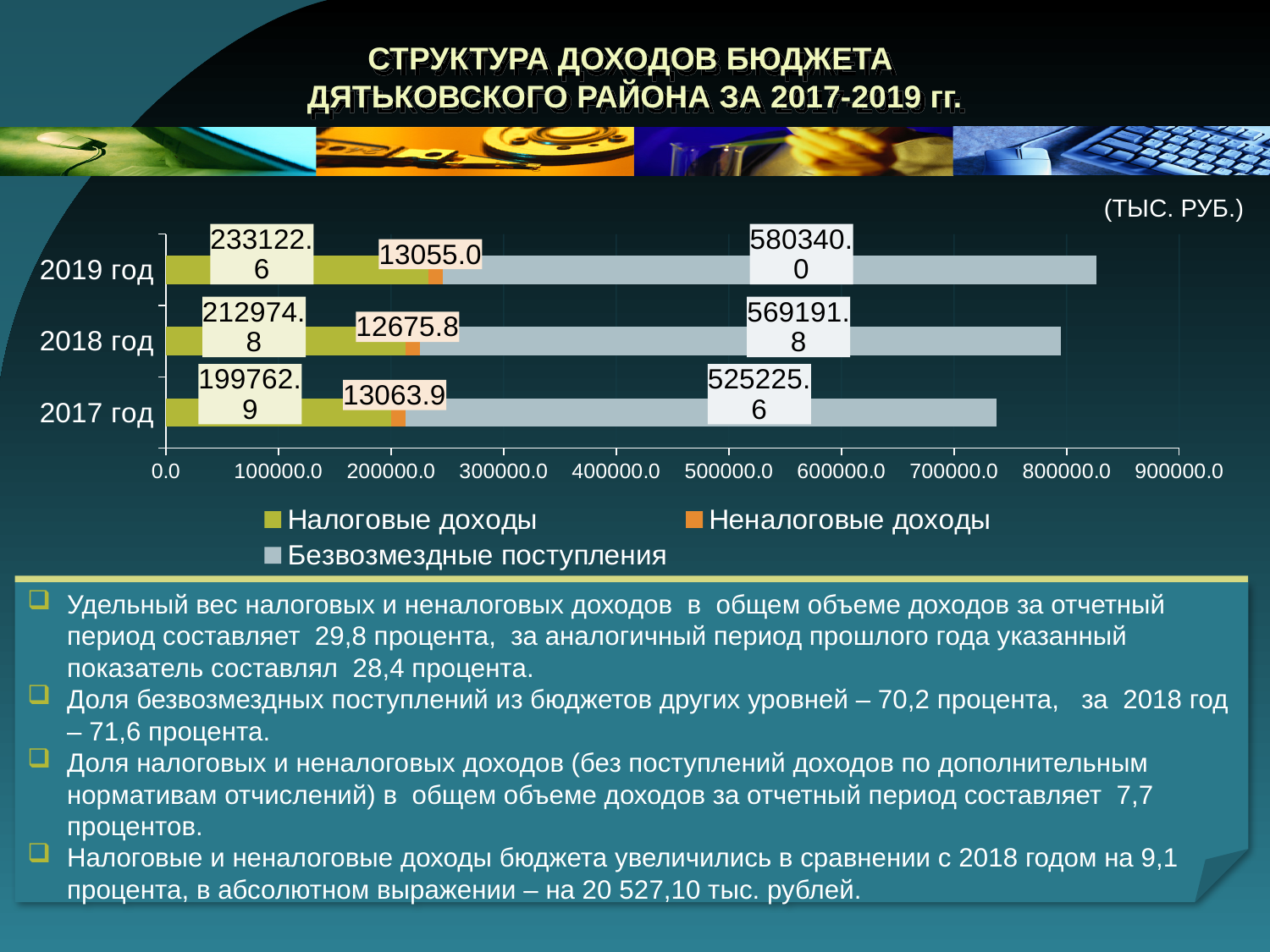

# СТРУКТУРА ДОХОДОВ БЮДЖЕТА ДЯТЬКОВСКОГО РАЙОНА ЗА 2017-2019 гг.
(ТЫС. РУБ.)

### Chart

| Category | Налоговые доходы  | Неналоговые доходы  | Безвозмездные поступления |
|---|---|---|---|
| 2017 год | 199762.93362 | 13063.893310000003 | 525225.56151 |
| 2018 год | 212974.77666 | 12675.80127000001 | 569191.7636599999 |
| 2019 год | 233122.64325 | 13055.02374 | 580340.01498 |
Удельный вес налоговых и неналоговых доходов  в  общем объеме доходов за отчетный период составляет  29,8 процента,  за аналогичный период прошлого года указанный показатель составлял  28,4 процента.
Доля безвозмездных поступлений из бюджетов других уровней – 70,2 процента,   за  2018 год – 71,6 процента.
Доля налоговых и неналоговых доходов (без поступлений доходов по дополнительным нормативам отчислений) в  общем объеме доходов за отчетный период составляет  7,7  процентов.
Налоговые и неналоговые доходы бюджета увеличились в сравнении с 2018 годом на 9,1 процента, в абсолютном выражении – на 20 527,10 тыс. рублей.